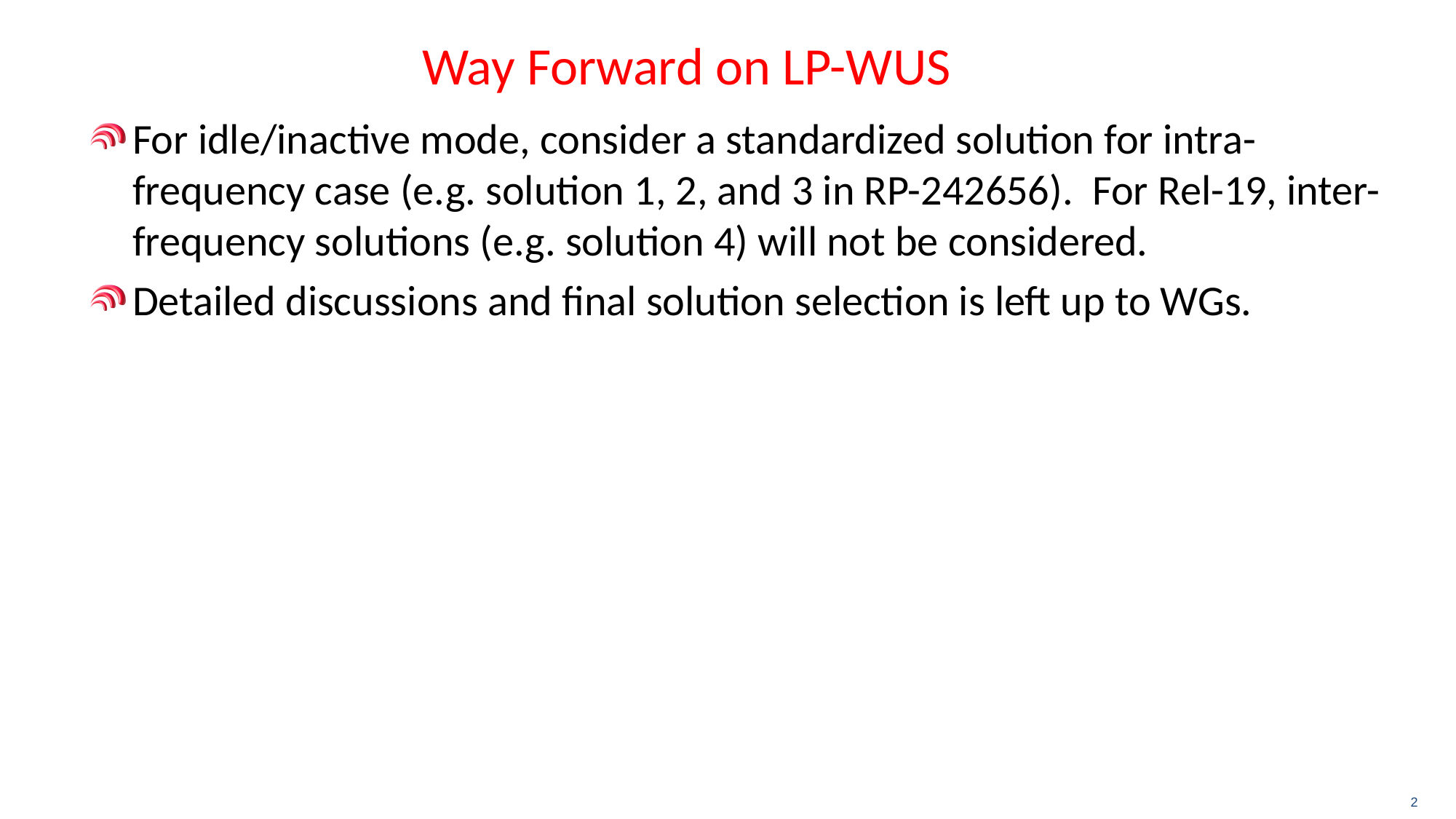

# Way Forward on LP-WUS
For idle/inactive mode, consider a standardized solution for intra-frequency case (e.g. solution 1, 2, and 3 in RP-242656).  For Rel-19, inter-frequency solutions (e.g. solution 4) will not be considered.
Detailed discussions and final solution selection is left up to WGs.